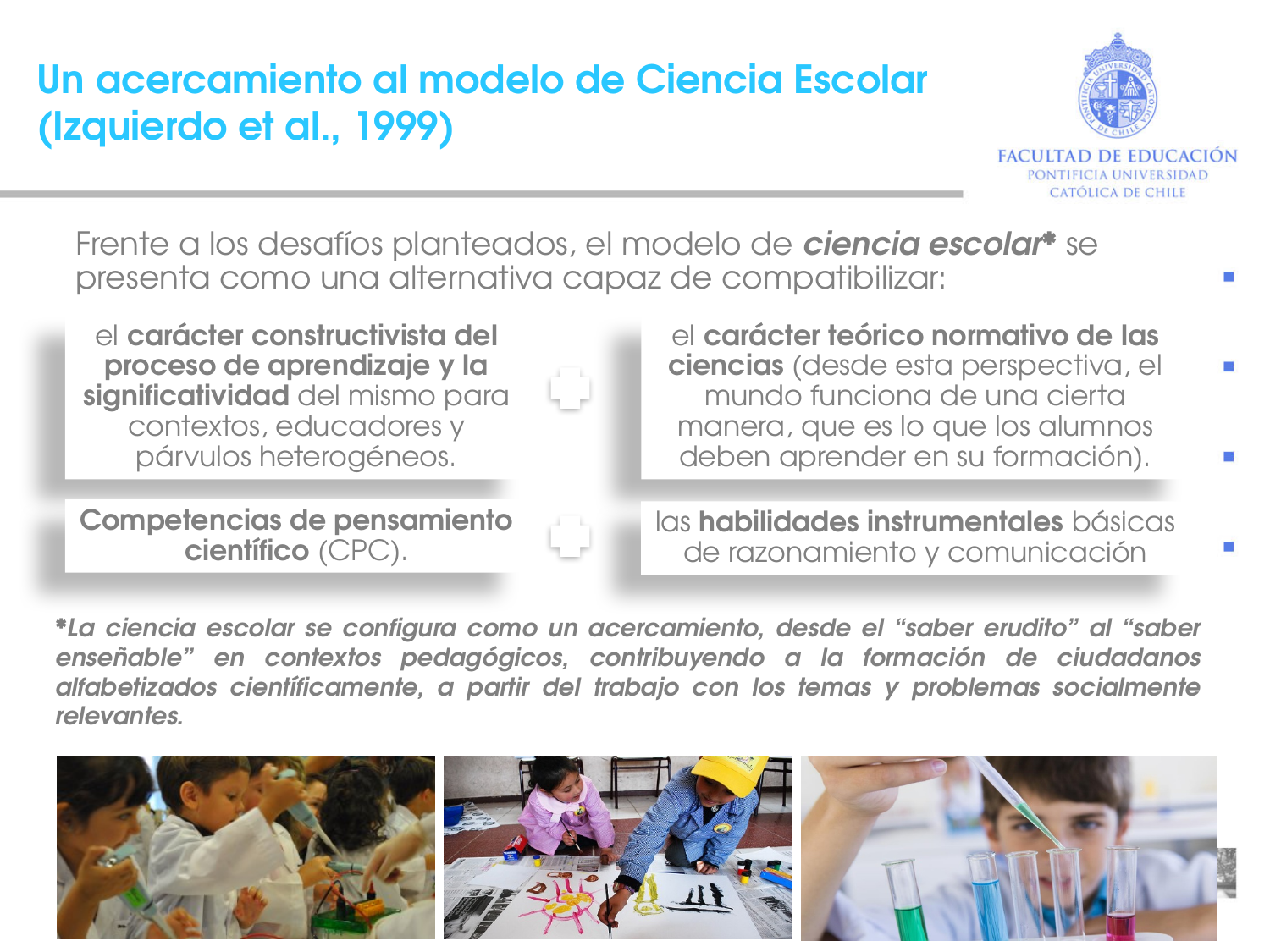

Un acercamiento al modelo de Ciencia Escolar
(Izquierdo et al., 1999)
Frente a los desafíos planteados, el modelo de ciencia escolar* se presenta como una alternativa capaz de compatibilizar:
el carácter constructivista del proceso de aprendizaje y la significatividad del mismo para contextos, educadores y párvulos heterogéneos.
el carácter teórico normativo de las ciencias (desde esta perspectiva, el mundo funciona de una cierta manera, que es lo que los alumnos deben aprender en su formación).

Competencias de pensamiento científico (CPC).
las habilidades instrumentales básicas de razonamiento y comunicación

*La ciencia escolar se configura como un acercamiento, desde el “saber erudito” al “saber enseñable” en contextos pedagógicos, contribuyendo a la formación de ciudadanos alfabetizados científicamente, a partir del trabajo con los temas y problemas socialmente relevantes.